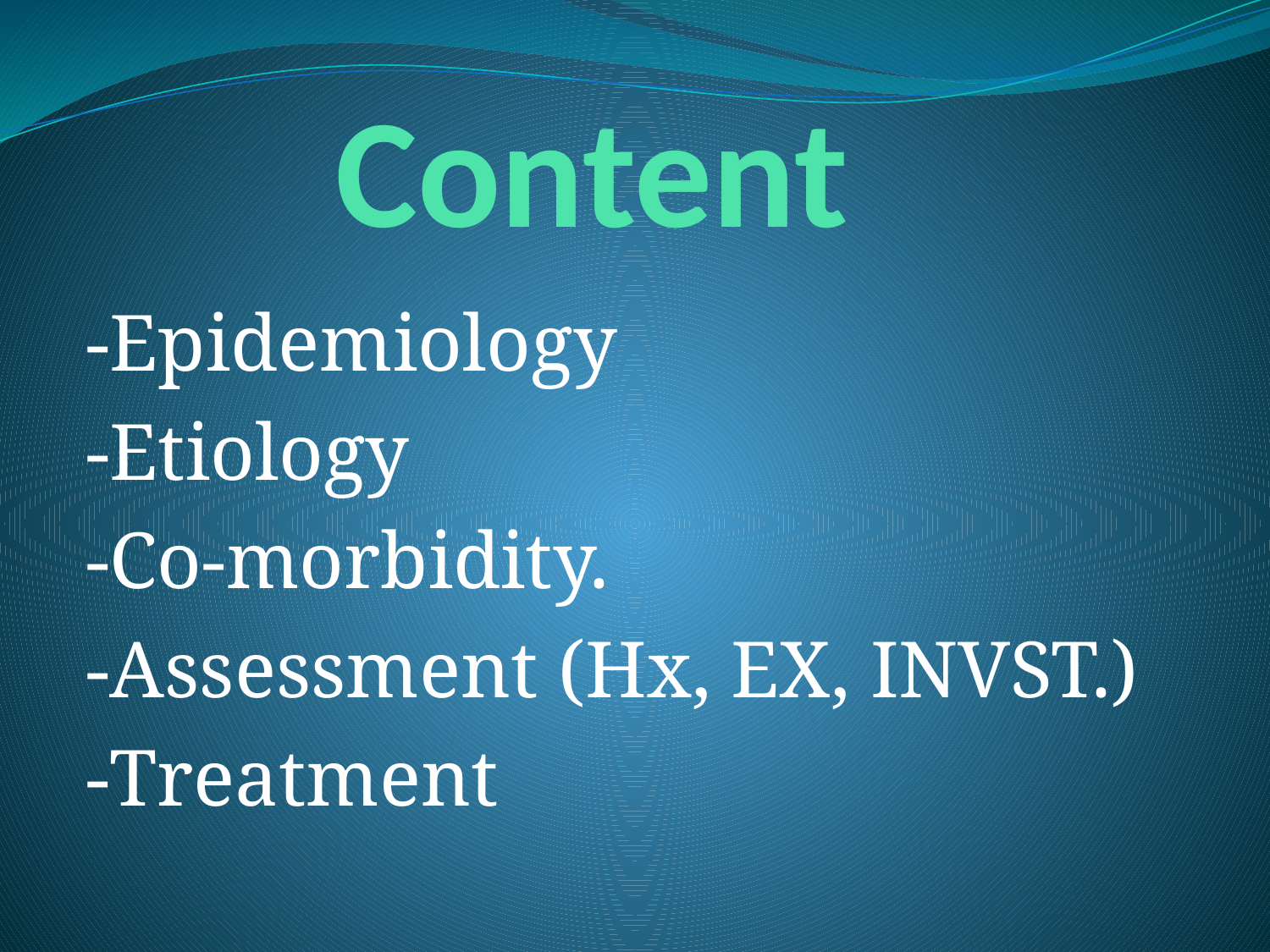

# Content
-Epidemiology
-Etiology
-Co-morbidity.
-Assessment (Hx, EX, INVST.)
-Treatment